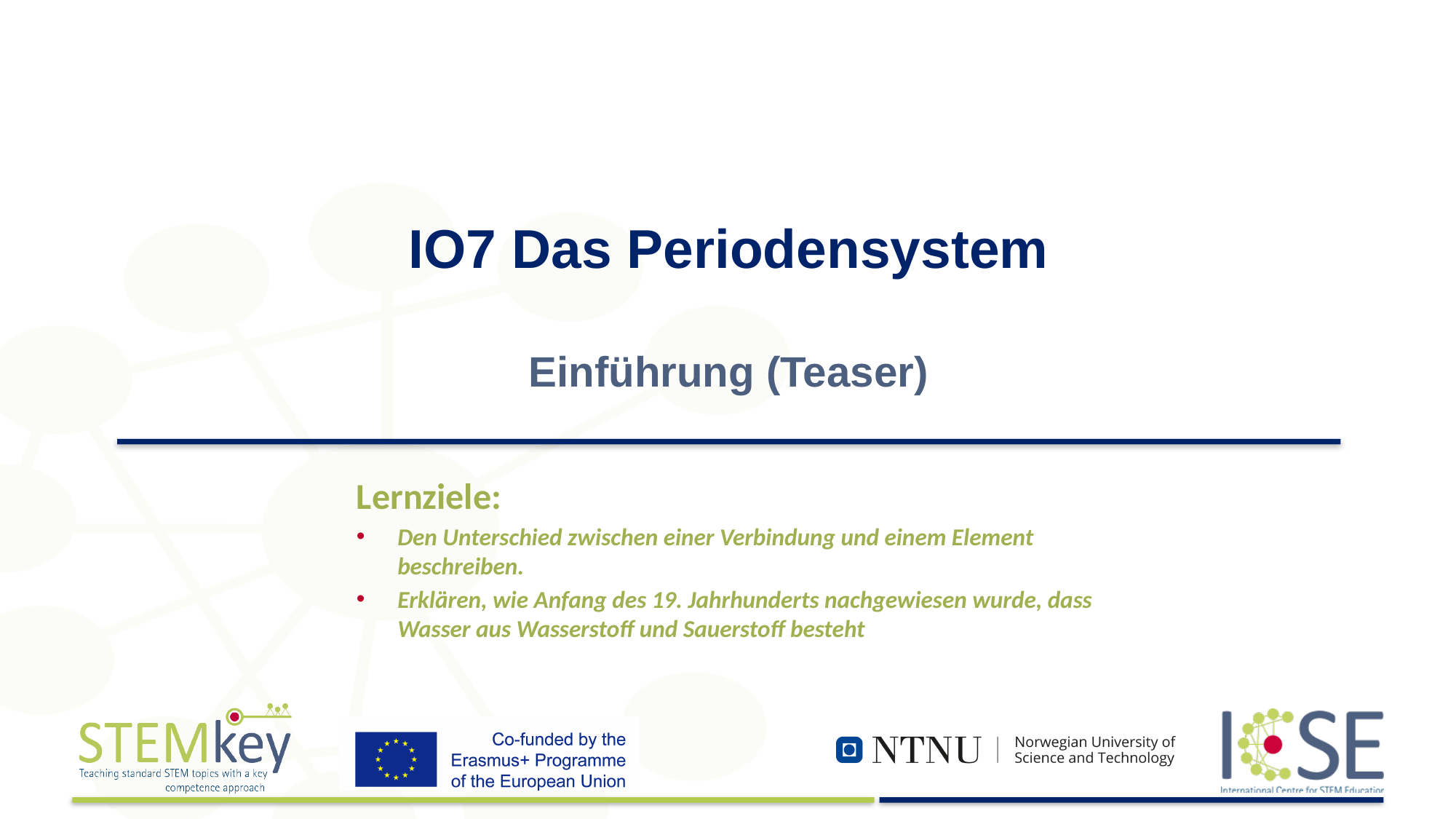

# IO7 Das Periodensystem Einführung (Teaser)

Lernziele:
Den Unterschied zwischen einer Verbindung und einem Element beschreiben.
Erklären, wie Anfang des 19. Jahrhunderts nachgewiesen wurde, dass Wasser aus Wasserstoff und Sauerstoff besteht